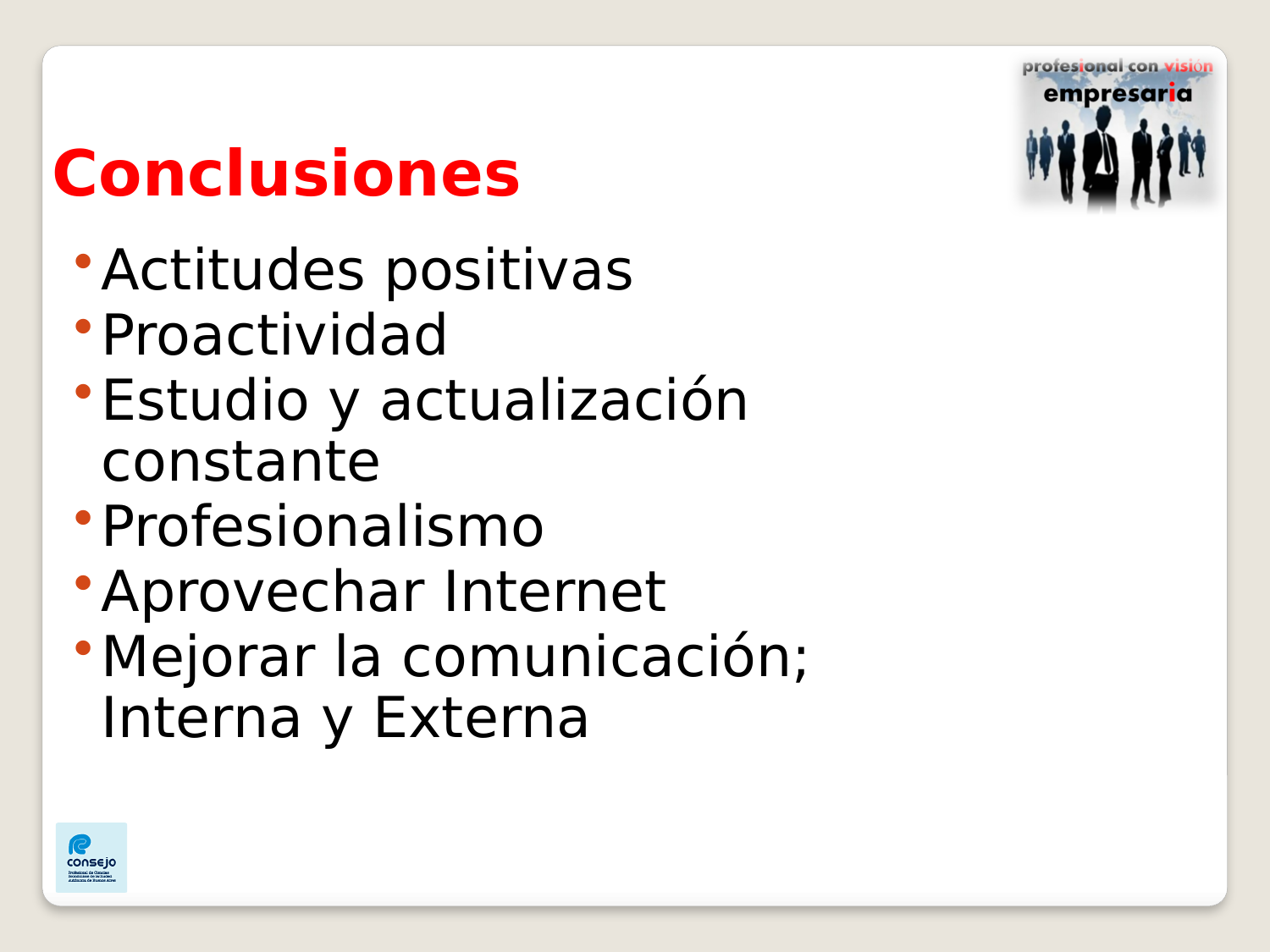

Conclusiones
Actitudes positivas
Proactividad
Estudio y actualización constante
Profesionalismo
Aprovechar Internet
Mejorar la comunicación; Interna y Externa